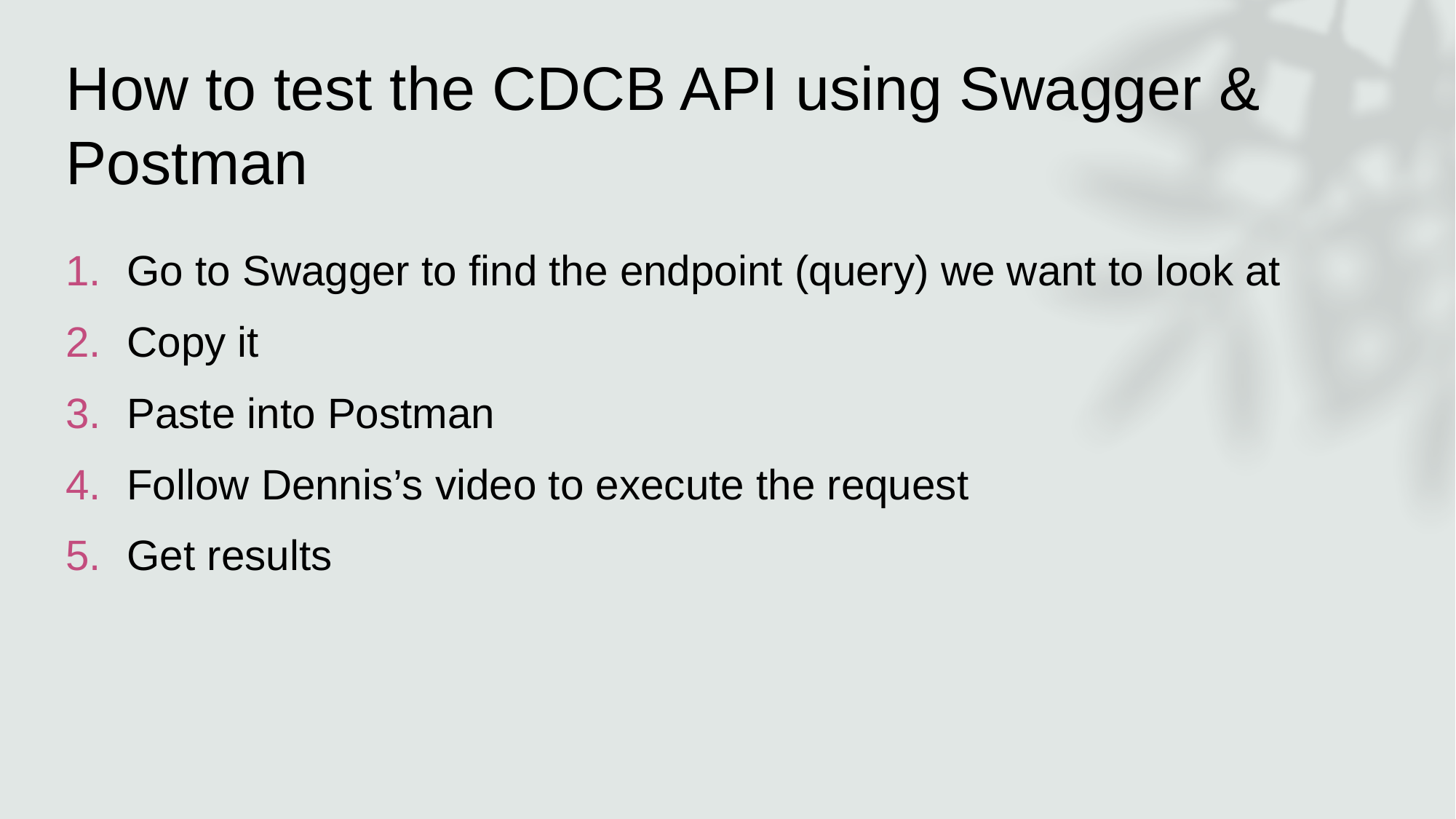

# How to test the CDCB API using Swagger & Postman
Go to Swagger to find the endpoint (query) we want to look at
Copy it
Paste into Postman
Follow Dennis’s video to execute the request
Get results